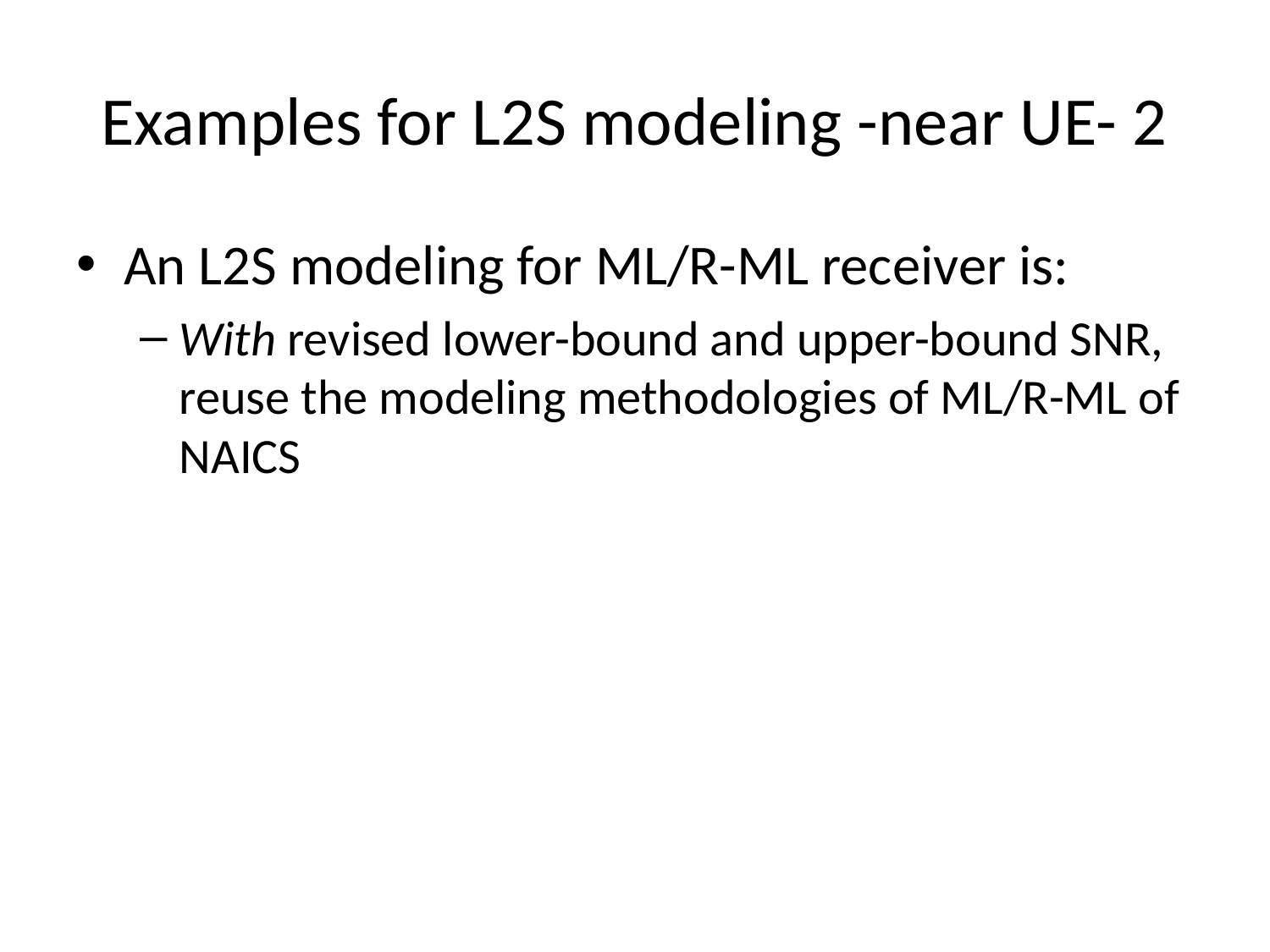

# Examples for L2S modeling -near UE- 2
An L2S modeling for ML/R-ML receiver is:
With revised lower-bound and upper-bound SNR, reuse the modeling methodologies of ML/R-ML of NAICS